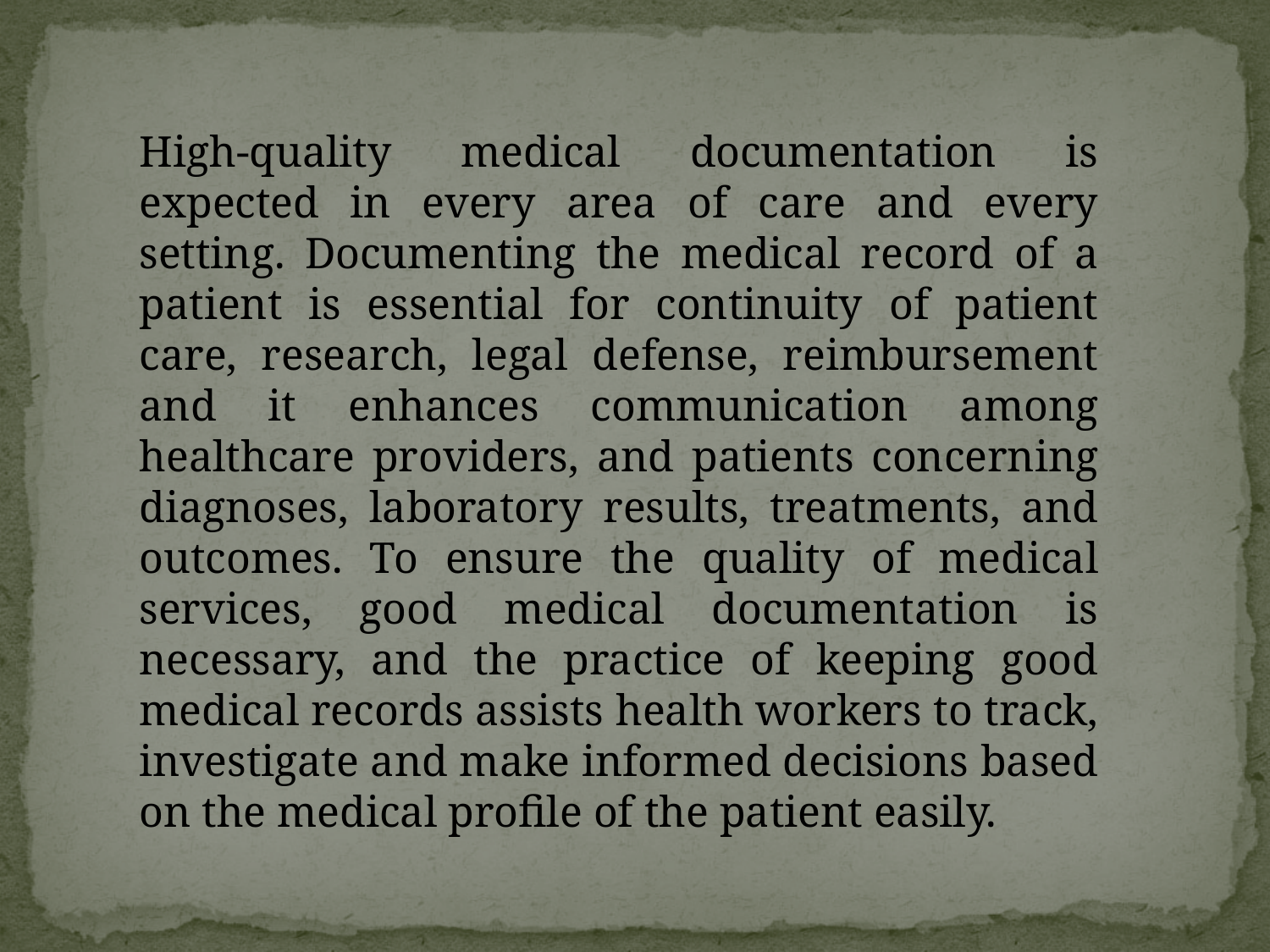

High-quality medical documentation is expected in every area of care and every setting. Documenting the medical record of a patient is essential for continuity of patient care, research, legal defense, reimbursement and it enhances communication among healthcare providers, and patients concerning diagnoses, laboratory results, treatments, and outcomes. To ensure the quality of medical services, good medical documentation is necessary, and the practice of keeping good medical records assists health workers to track, investigate and make informed decisions based on the medical profile of the patient easily.